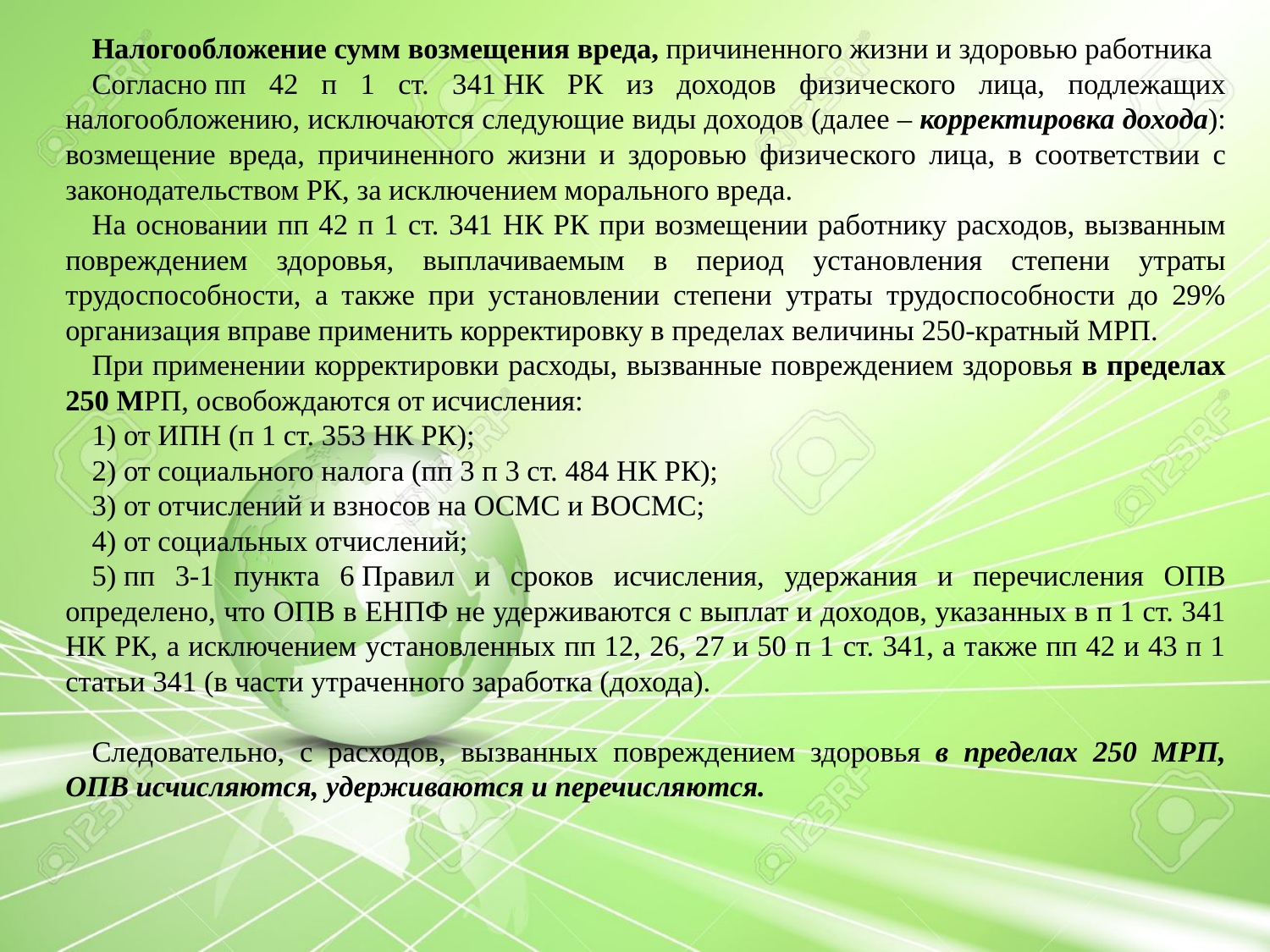

Налогообложение сумм возмещения вреда, причиненного жизни и здоровью работника
Согласно пп 42 п 1 ст. 341 НК РК из доходов физического лица, подлежащих налогообложению, исключаются следующие виды доходов (далее – корректировка дохода): возмещение вреда, причиненного жизни и здоровью физического лица, в соответствии с законодательством РК, за исключением морального вреда.
На основании пп 42 п 1 ст. 341 НК РК при возмещении работнику расходов, вызванным повреждением здоровья, выплачиваемым в период установления степени утраты трудоспособности, а также при установлении степени утраты трудоспособности до 29% организация вправе применить корректировку в пределах величины 250-кратный МРП.
При применении корректировки расходы, вызванные повреждением здоровья в пределах 250 МРП, освобождаются от исчисления:
1) от ИПН (п 1 ст. 353 НК РК);
2) от социального налога (пп 3 п 3 ст. 484 НК РК);
3) от отчислений и взносов на ОСМС и ВОСМС;
4) от социальных отчислений;
5) пп 3-1 пункта 6 Правил и сроков исчисления, удержания и перечисления ОПВ определено, что ОПВ в ЕНПФ не удерживаются с выплат и доходов, указанных в п 1 ст. 341 НК РК, а исключением установленных пп 12, 26, 27 и 50 п 1 ст. 341, а также пп 42 и 43 п 1 статьи 341 (в части утраченного заработка (дохода).

Следовательно, с расходов, вызванных повреждением здоровья в пределах 250 МРП, ОПВ исчисляются, удерживаются и перечисляются.